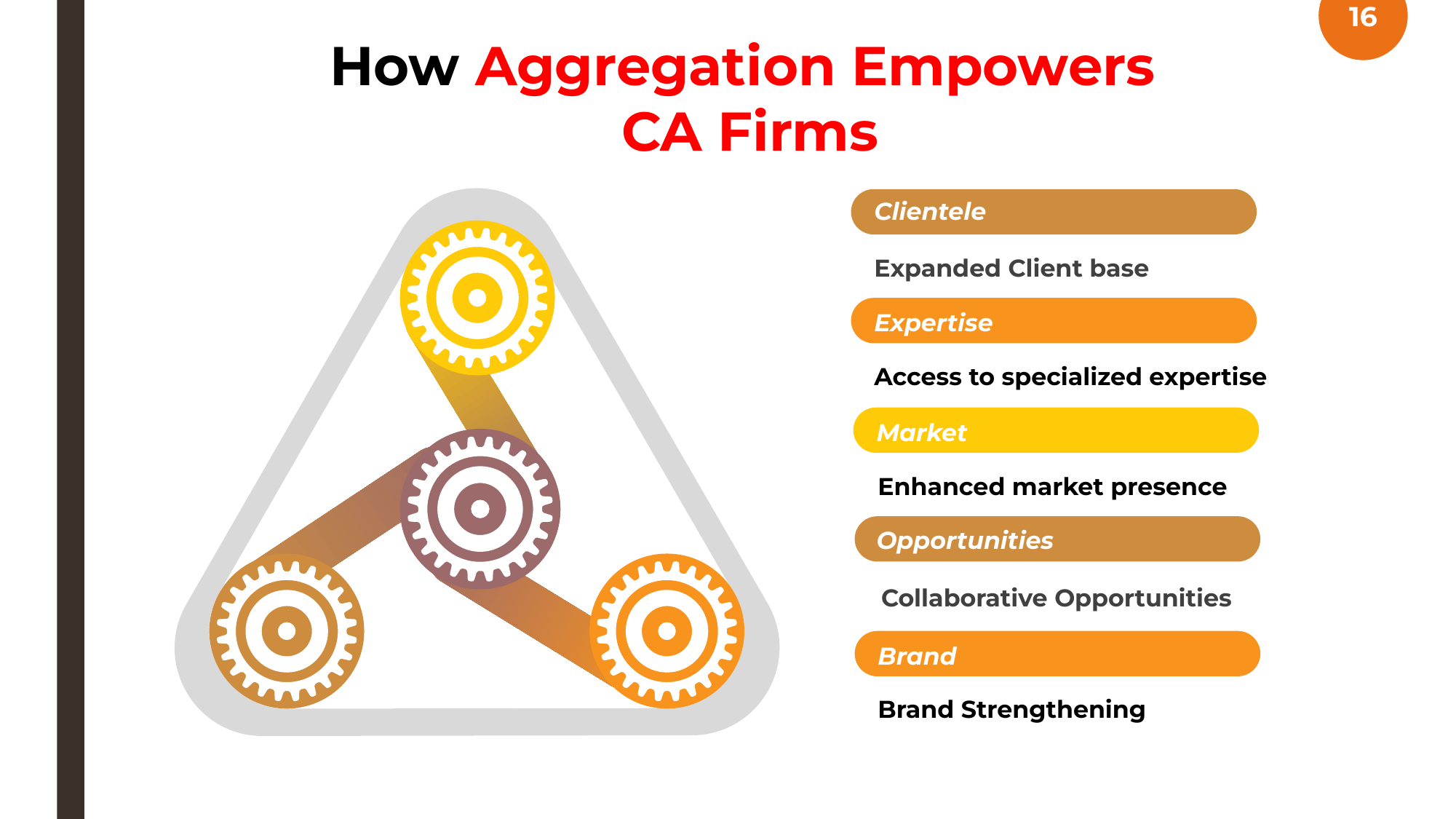

16
How Aggregation Empowers
CA Firms

Clientele

Expanded Client base

Expertise
Access to specialized expertise

Market
Enhanced market presence

Opportunities

Collaborative Opportunities

Brand
Brand Strengthening